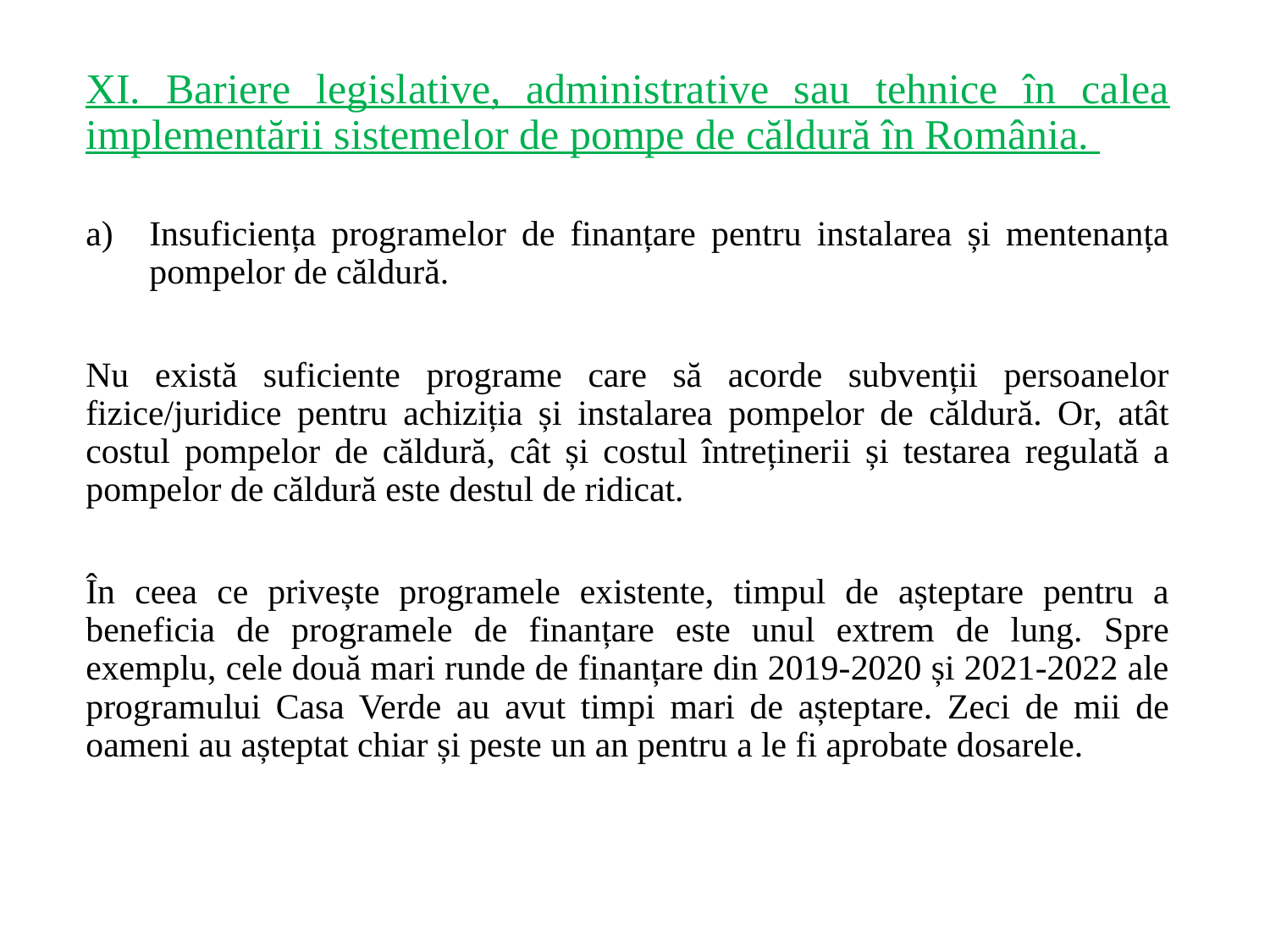

# XI. Bariere legislative, administrative sau tehnice în calea implementării sistemelor de pompe de căldură în România.
Insuficiența programelor de finanțare pentru instalarea și mentenanța pompelor de căldură.

Nu există suficiente programe care să acorde subvenții persoanelor fizice/juridice pentru achiziția și instalarea pompelor de căldură. Or, atât costul pompelor de căldură, cât și costul întreținerii și testarea regulată a pompelor de căldură este destul de ridicat.

În ceea ce privește programele existente, timpul de așteptare pentru a beneficia de programele de finanțare este unul extrem de lung. Spre exemplu, cele două mari runde de finanțare din 2019-2020 și 2021-2022 ale programului Casa Verde au avut timpi mari de așteptare. Zeci de mii de oameni au așteptat chiar și peste un an pentru a le fi aprobate dosarele.